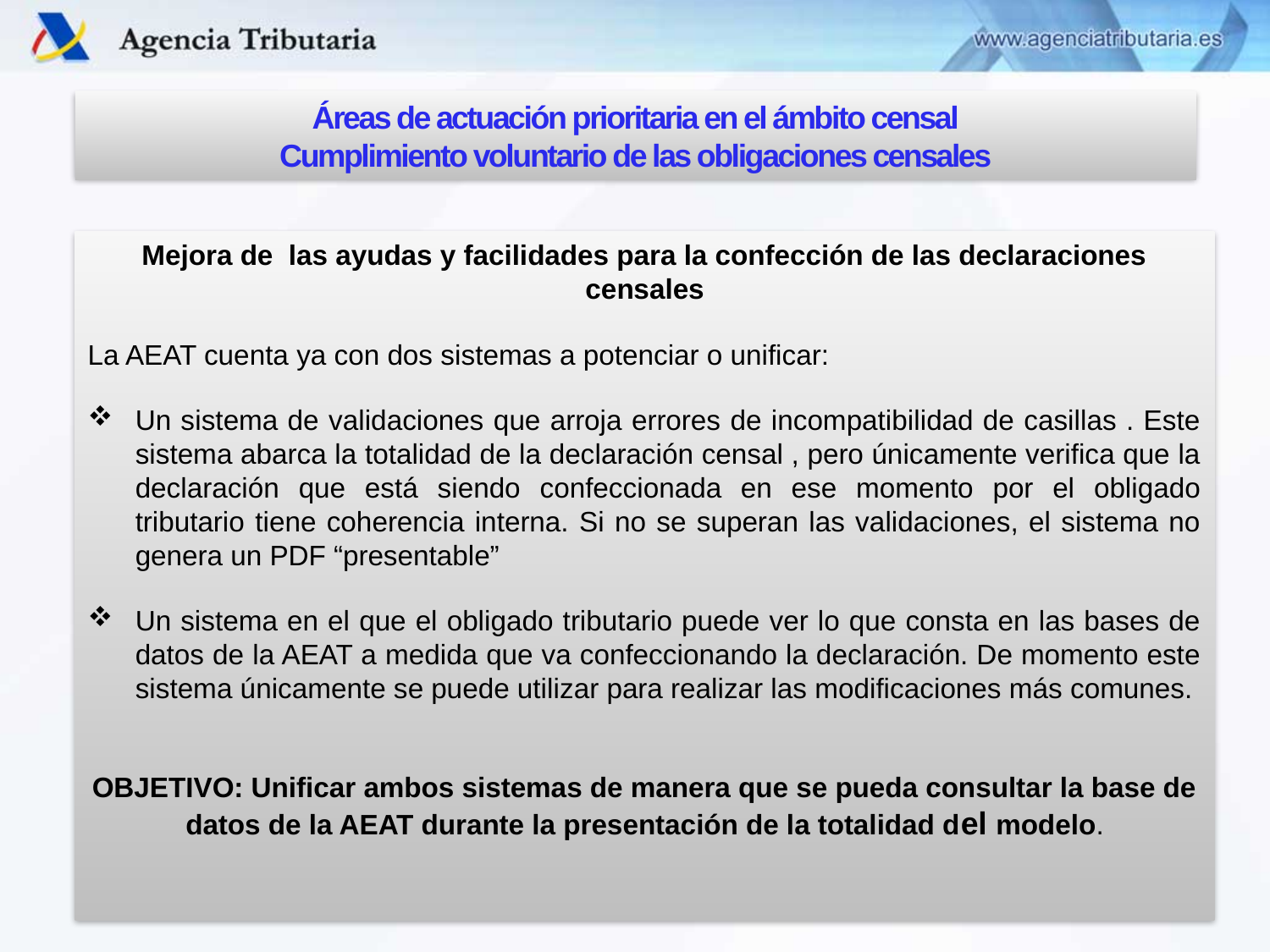

Áreas de actuación prioritaria en el ámbito censal
Cumplimiento voluntario de las obligaciones censales

Mejora de  las ayudas y facilidades para la confección de las declaraciones censales
La AEAT cuenta ya con dos sistemas a potenciar o unificar:
Un sistema de validaciones que arroja errores de incompatibilidad de casillas . Este sistema abarca la totalidad de la declaración censal , pero únicamente verifica que la declaración que está siendo confeccionada en ese momento por el obligado tributario tiene coherencia interna. Si no se superan las validaciones, el sistema no genera un PDF “presentable”
Un sistema en el que el obligado tributario puede ver lo que consta en las bases de datos de la AEAT a medida que va confeccionando la declaración. De momento este sistema únicamente se puede utilizar para realizar las modificaciones más comunes.

OBJETIVO: Unificar ambos sistemas de manera que se pueda consultar la base de datos de la AEAT durante la presentación de la totalidad del modelo.